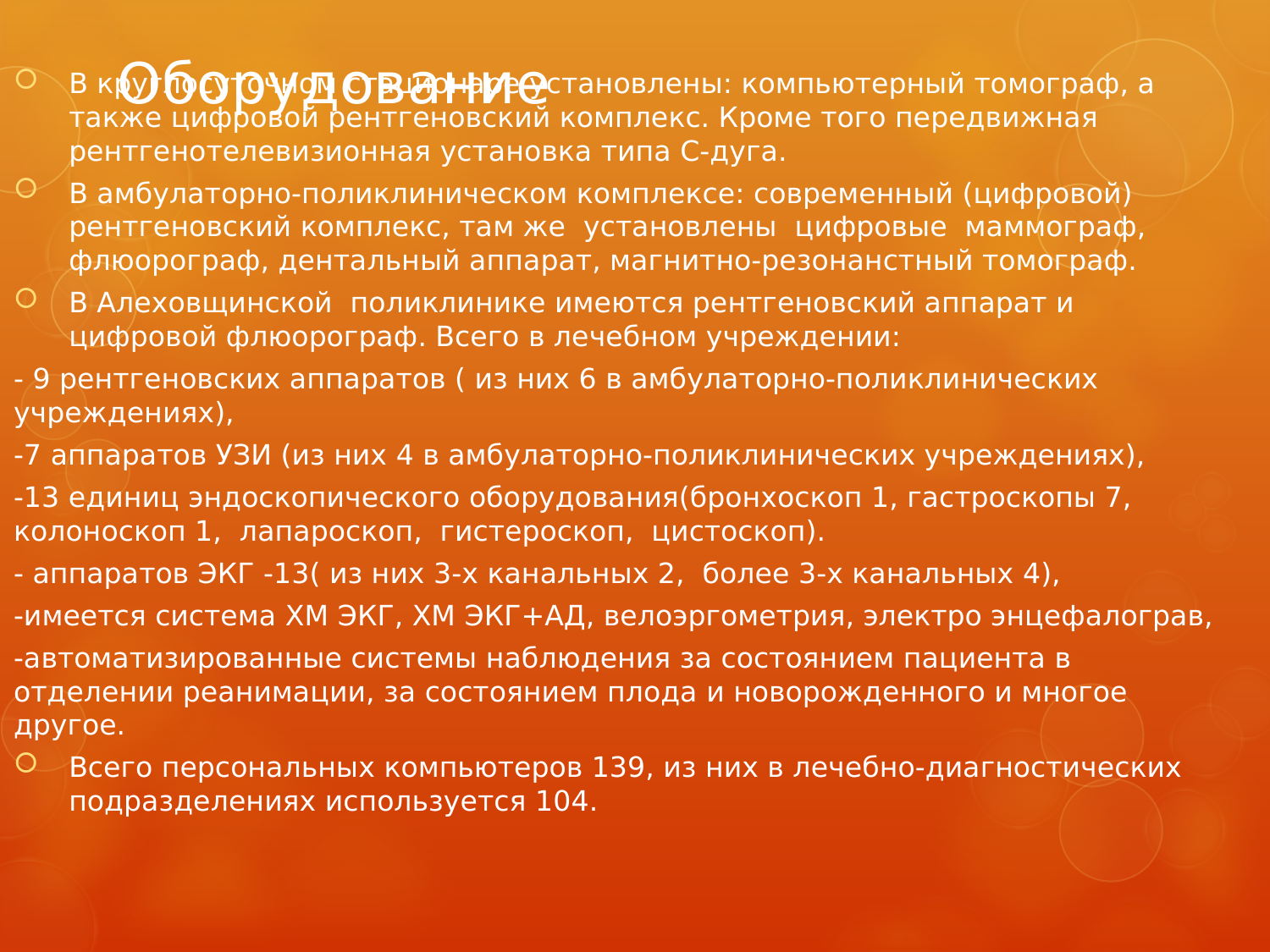

# Оборудование
В круглосуточном стационаре установлены: компьютерный томограф, а также цифровой рентгеновский комплекс. Кроме того передвижная рентгенотелевизионная установка типа С-дуга.
В амбулаторно-поликлиническом комплексе: современный (цифровой) рентгеновский комплекс, там же  установлены  цифровые  маммограф, флюорограф, дентальный аппарат, магнитно-резонанстный томограф.
В Алеховщинской  поликлинике имеются рентгеновский аппарат и цифровой флюорограф. Всего в лечебном учреждении:
- 9 рентгеновских аппаратов ( из них 6 в амбулаторно-поликлинических учреждениях),
-7 аппаратов УЗИ (из них 4 в амбулаторно-поликлинических учреждениях),
-13 единиц эндоскопического оборудования(бронхоскоп 1, гастроскопы 7, колоноскоп 1,  лапароскоп,  гистероскоп,  цистоскоп).
- аппаратов ЭКГ -13( из них 3-х канальных 2,  более 3-х канальных 4),
-имеется система ХМ ЭКГ, ХМ ЭКГ+АД, велоэргометрия, электро энцефалограв,
-автоматизированные системы наблюдения за состоянием пациента в отделении реанимации, за состоянием плода и новорожденного и многое другое.
Всего персональных компьютеров 139, из них в лечебно-диагностических подразделениях используется 104.